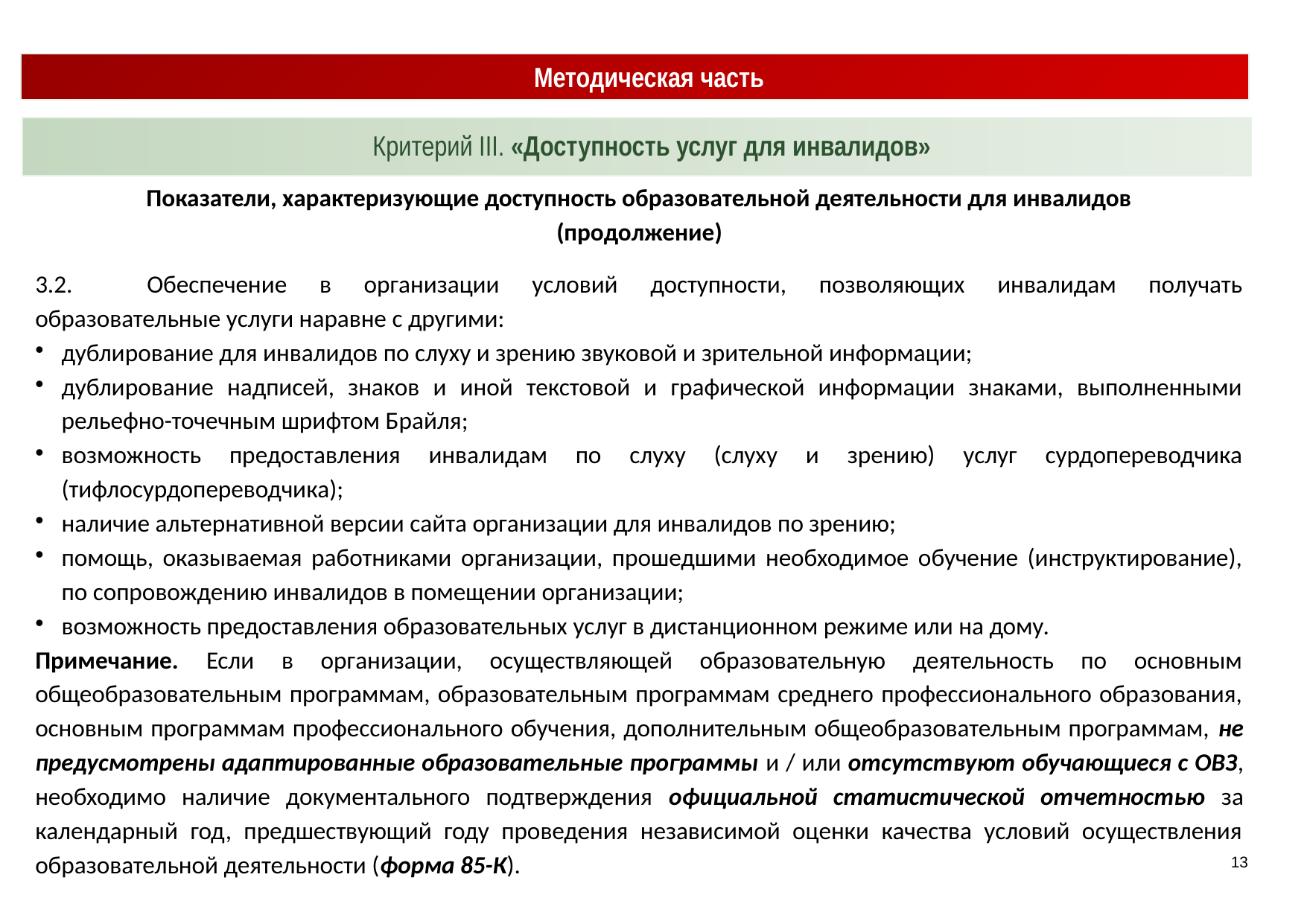

Методическая часть

Критерий III. «Доступность услуг для инвалидов»
Показатели, характеризующие доступность образовательной деятельности для инвалидов
(продолжение)
3.2.	Обеспечение в организации условий доступности, позволяющих инвалидам получать образовательные услуги наравне с другими:
дублирование для инвалидов по слуху и зрению звуковой и зрительной информации;
дублирование надписей, знаков и иной текстовой и графической информации знаками, выполненными рельефно-точечным шрифтом Брайля;
возможность предоставления инвалидам по слуху (слуху и зрению) услуг сурдопереводчика (тифлосурдопереводчика);
наличие альтернативной версии сайта организации для инвалидов по зрению;
помощь, оказываемая работниками организации, прошедшими необходимое обучение (инструктирование), по сопровождению инвалидов в помещении организации;
возможность предоставления образовательных услуг в дистанционном режиме или на дому.
Примечание. Если в организации, осуществляющей образовательную деятельность по основным общеобразовательным программам, образовательным программам среднего профессионального образования, основным программам профессионального обучения, дополнительным общеобразовательным программам, не предусмотрены адаптированные образовательные программы и / или отсутствуют обучающиеся с ОВЗ, необходимо наличие документального подтверждения официальной статистической отчетностью за календарный год, предшествующий году проведения независимой оценки качества условий осуществления образовательной деятельности (форма 85-К).
13